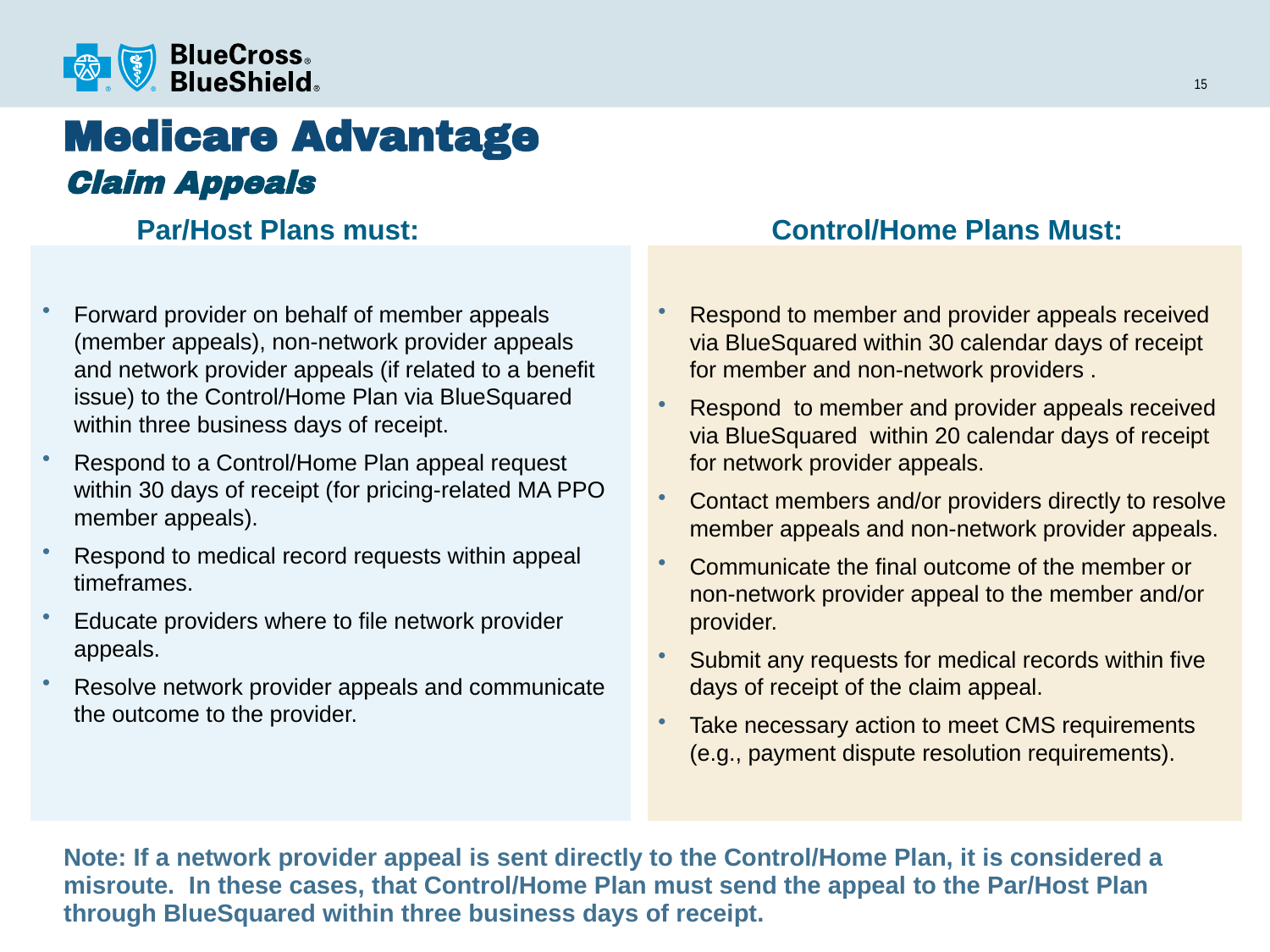

# Medicare Advantage
Claim Appeals
Par/Host Plans must:			Control/Home Plans Must:

Respond to member and provider appeals received via BlueSquared within 30 calendar days of receipt for member and non-network providers .
Respond  to member and provider appeals received via BlueSquared  within 20 calendar days of receipt for network provider appeals.
Contact members and/or providers directly to resolve member appeals and non-network provider appeals.
Communicate the final outcome of the member or non-network provider appeal to the member and/or provider.
Submit any requests for medical records within five days of receipt of the claim appeal.
Take necessary action to meet CMS requirements (e.g., payment dispute resolution requirements).

Forward provider on behalf of member appeals (member appeals), non-network provider appeals and network provider appeals (if related to a benefit issue) to the Control/Home Plan via BlueSquared within three business days of receipt.
Respond to a Control/Home Plan appeal request within 30 days of receipt (for pricing-related MA PPO member appeals).
Respond to medical record requests within appeal timeframes.
Educate providers where to file network provider appeals.
Resolve network provider appeals and communicate the outcome to the provider.
Note: If a network provider appeal is sent directly to the Control/Home Plan, it is considered a misroute.  In these cases, that Control/Home Plan must send the appeal to the Par/Host Plan through BlueSquared within three business days of receipt.